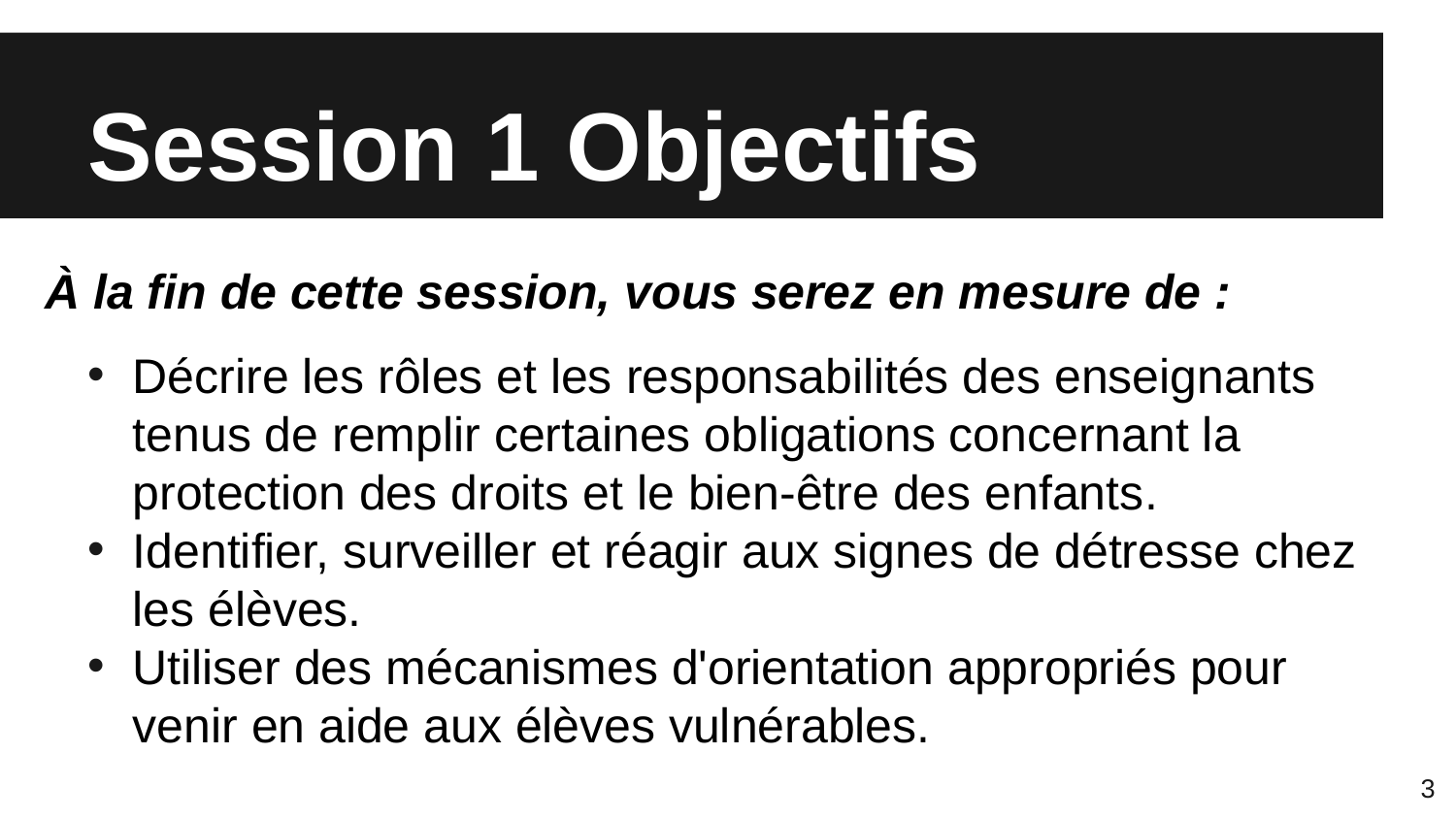

# Session 1 Objectifs
À la fin de cette session, vous serez en mesure de :

Décrire les rôles et les responsabilités des enseignants tenus de remplir certaines obligations concernant la protection des droits et le bien-être des enfants.
Identifier, surveiller et réagir aux signes de détresse chez les élèves.
Utiliser des mécanismes d'orientation appropriés pour venir en aide aux élèves vulnérables.
3